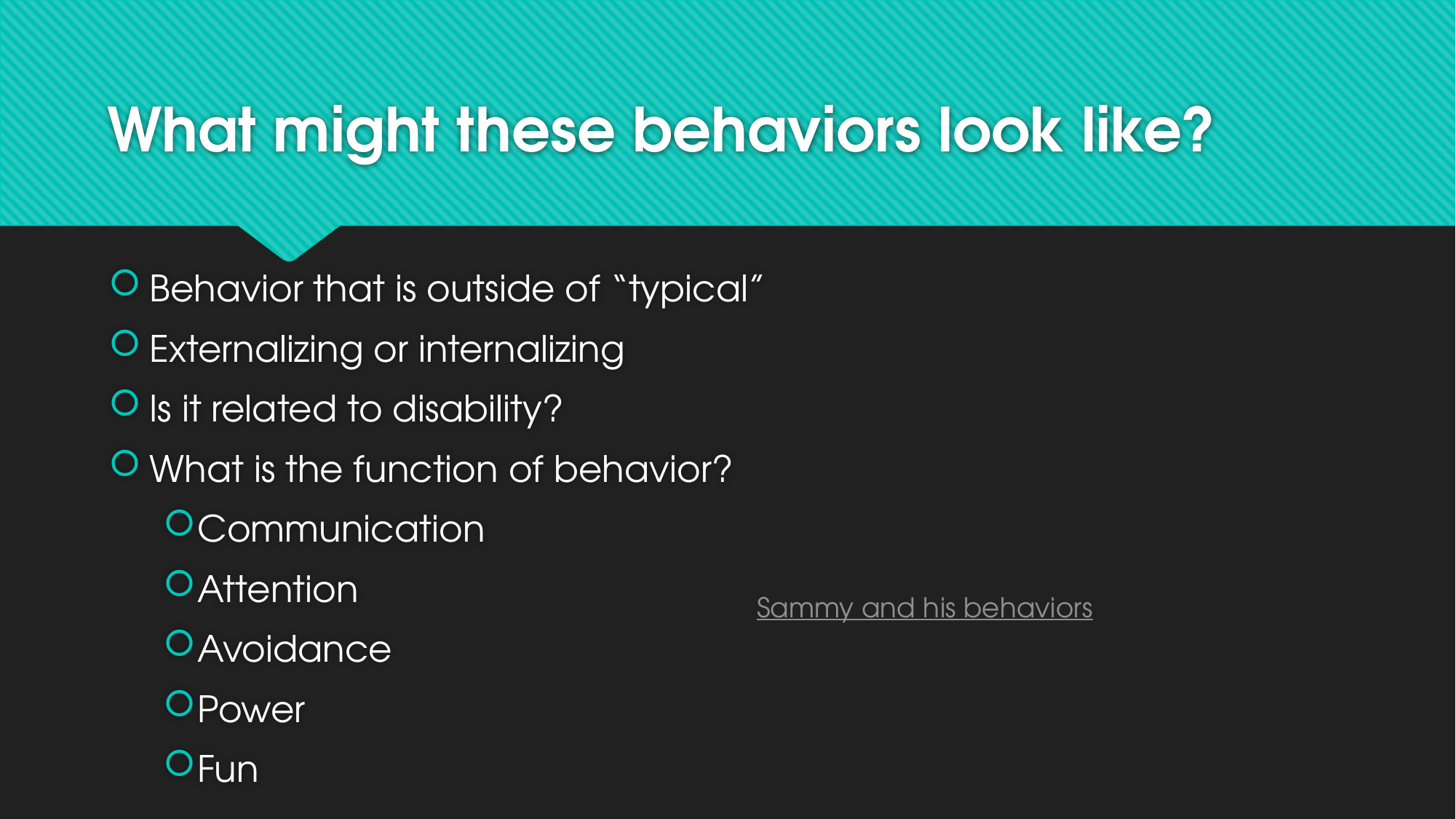

# What might these behaviors look like?
Behavior that is outside of “typical”
Externalizing or internalizing
Is it related to disability?
What is the function of behavior?
Communication
Attention
Avoidance
Power
Fun
Sammy and his behaviors